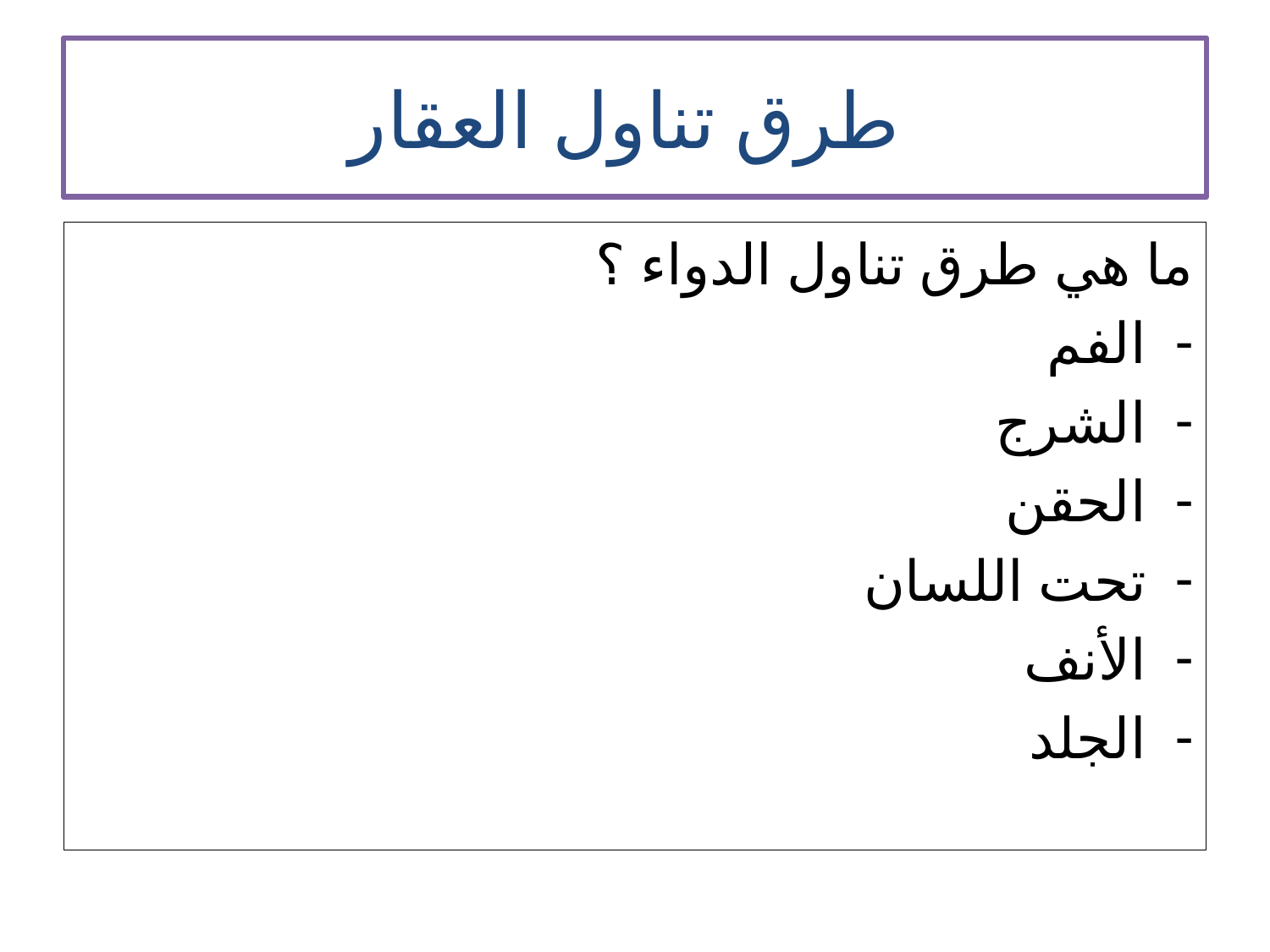

# طرق تناول العقار
ما هي طرق تناول الدواء ؟
الفم
الشرج
الحقن
تحت اللسان
الأنف
الجلد